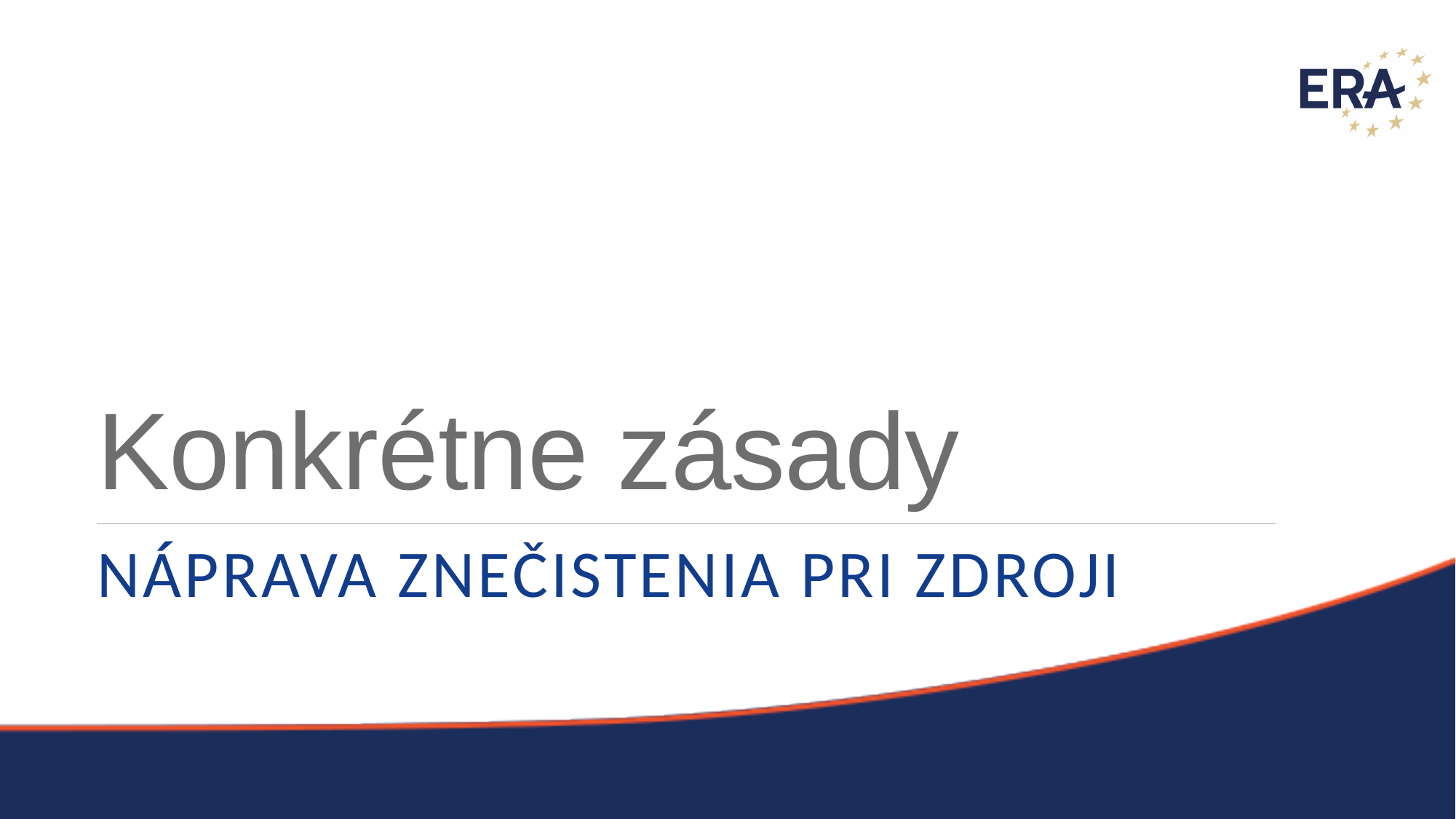

# Konkrétne zásady
Náprava znečistenia pri zdroji